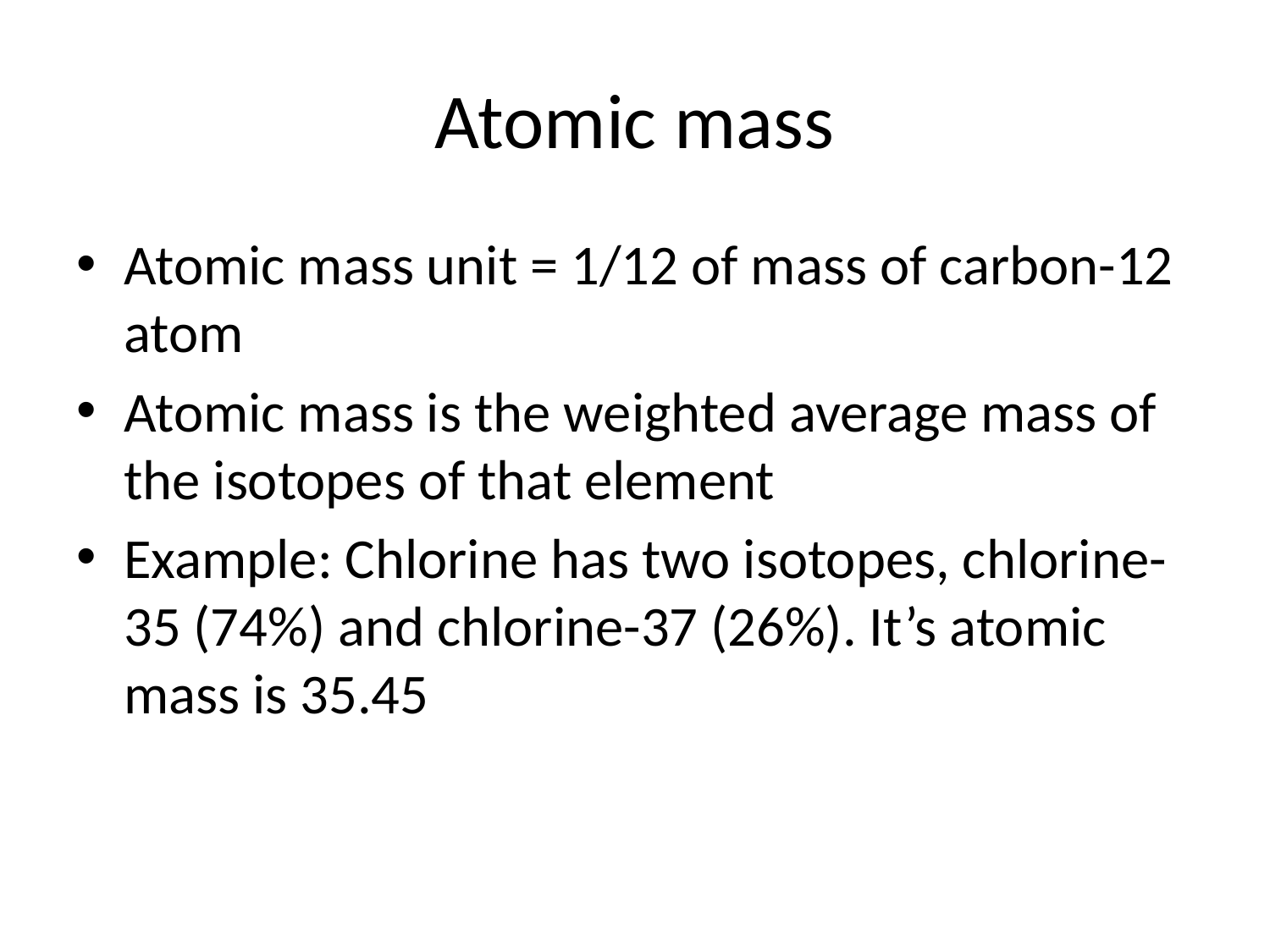

# Atomic mass
Atomic mass unit = 1/12 of mass of carbon-12 atom
Atomic mass is the weighted average mass of the isotopes of that element
Example: Chlorine has two isotopes, chlorine-35 (74%) and chlorine-37 (26%). It’s atomic mass is 35.45